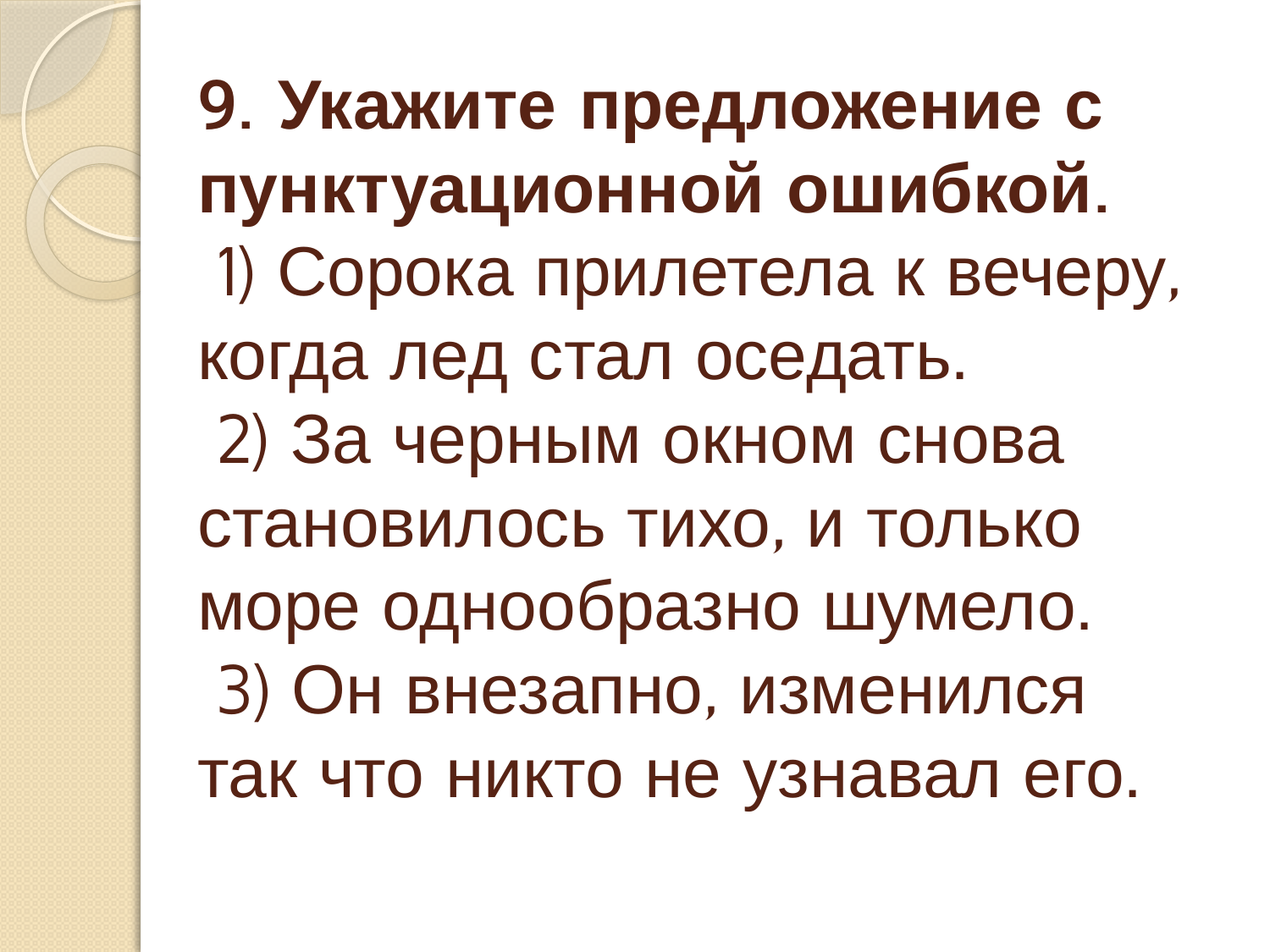

# 9. Укажите предложение с пунктуационной ошибкой. ⁮ 1) Сорока прилетела к вечеру, когда лед стал оседать. ⁮ 2) За черным окном снова становилось тихо, и только море однообразно шумело. ⁮ 3) Он внезапно, изменился так что никто не узнавал его.